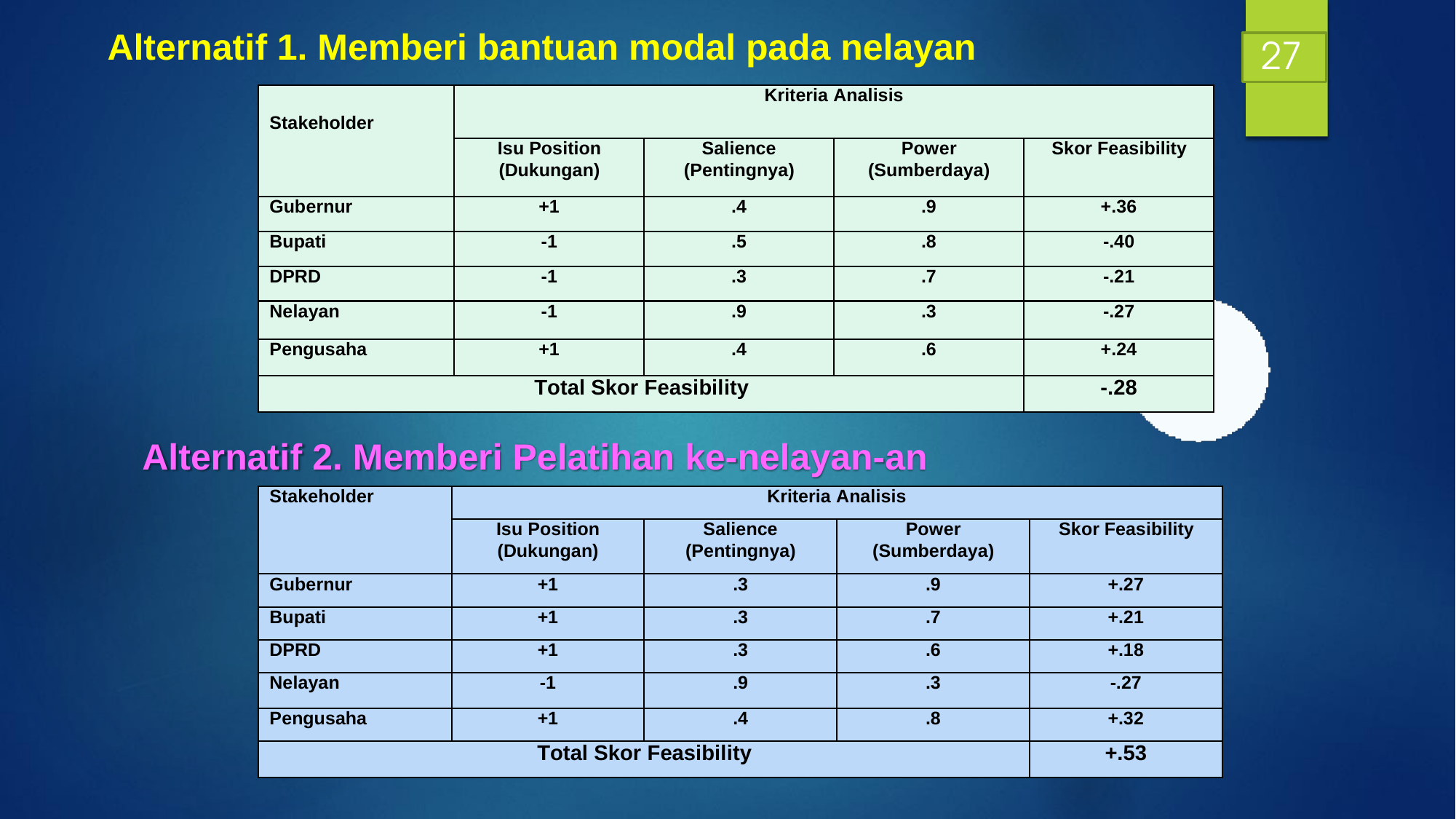

Alternatif
1.
Memberi
bantuan
modal
pada
nelayan

27

Stakeholder
Kriteria Analisis

Isu Position
(Dukungan)
Salience
(Pentingnya)
Power
(Sumberdaya)
Skor Feasibility

Gubernur
+1
.4
.9
+.36

Bupati
-1
.5
.8
-.40

DPRD
-1
.3
.7
-.21

Nelayan
-1
.9
.3
-.27

Pengusaha
+1
.4
.6
+.24

Total Skor Feasibility

-.28

Alternatif 2. Memberi Pelatihan ke-nelayan-an

Stakeholder
Kriteria Analisis

Isu Position
(Dukungan)
Salience
(Pentingnya)
Power
(Sumberdaya)
Skor Feasibility

Gubernur
+1
.3
.9
+.27

Bupati
+1
.3
.7
+.21

DPRD
+1
.3
.6
+.18

Nelayan
-1
.9
.3
-.27

Pengusaha

+1

.4

.8

+.32

Total Skor Feasibility

+.53